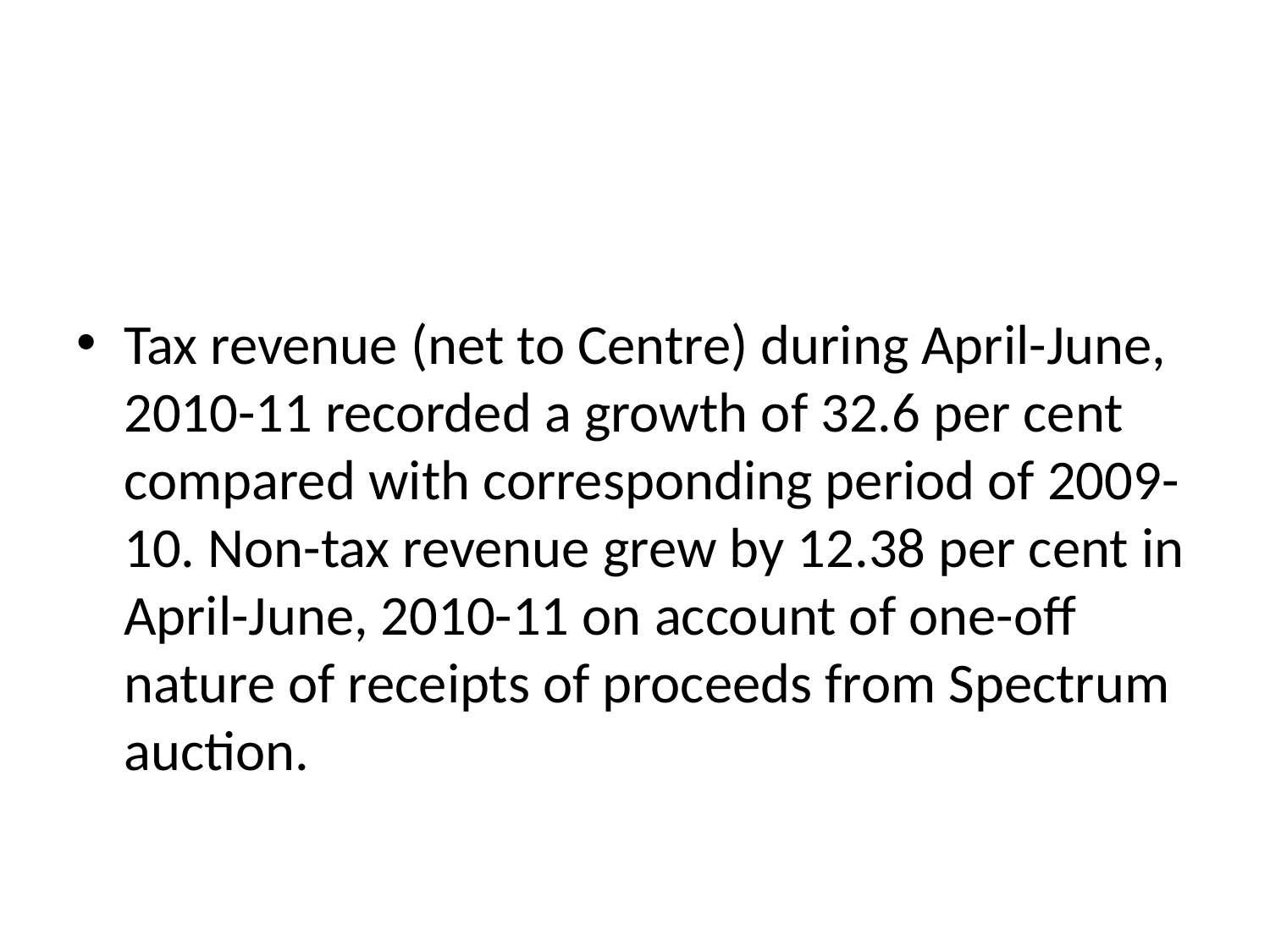

#

Tax revenue (net to Centre) during April-June, 2010-11 recorded a growth of 32.6 per cent compared with corresponding period of 2009-10. Non-tax revenue grew by 12.38 per cent in April-June, 2010-11 on account of one-off nature of receipts of proceeds from Spectrum auction.